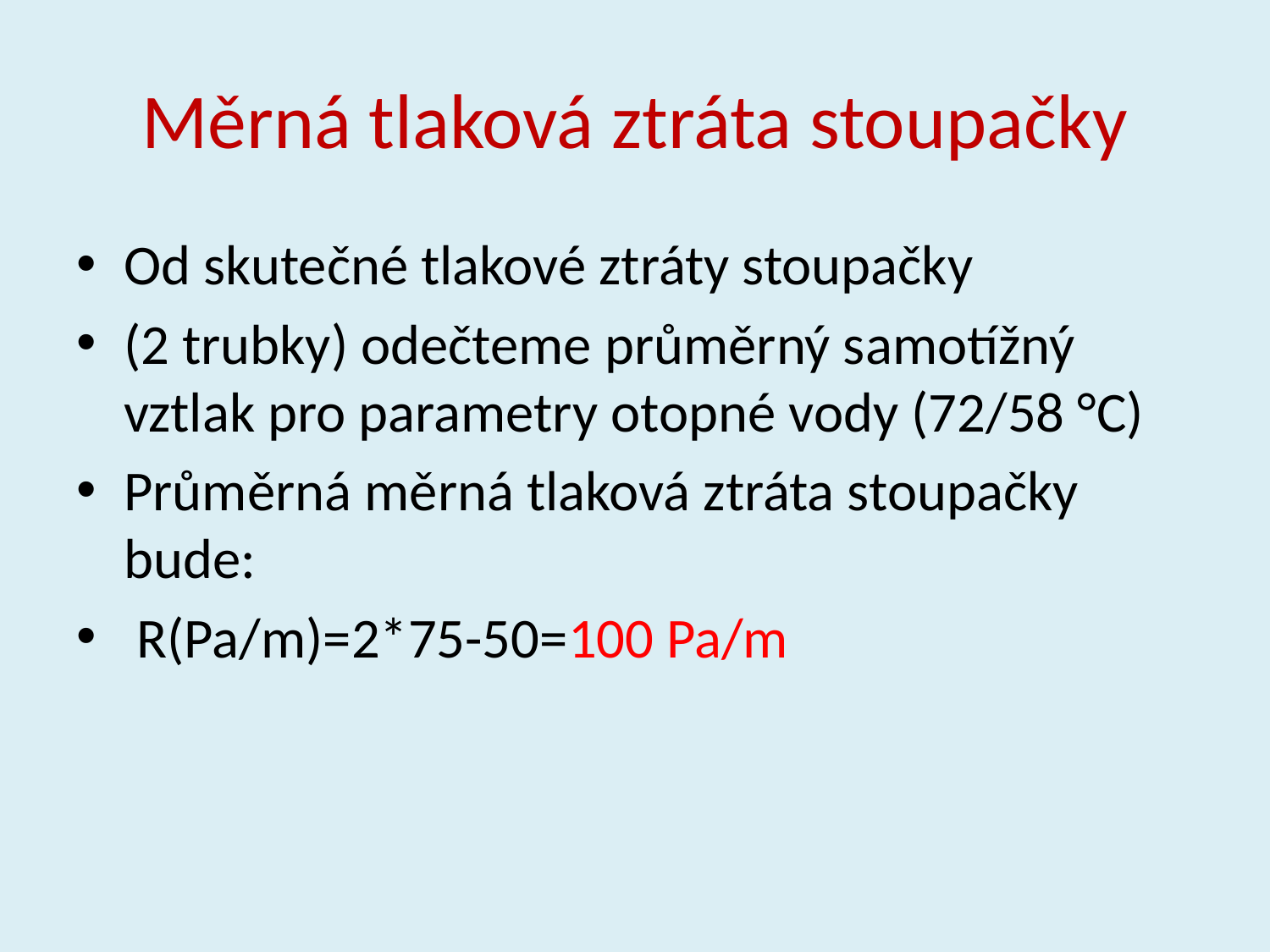

# Měrná tlaková ztráta stoupačky
Od skutečné tlakové ztráty stoupačky
(2 trubky) odečteme průměrný samotížný vztlak pro parametry otopné vody (72/58 °C)
Průměrná měrná tlaková ztráta stoupačky bude:
 R(Pa/m)=2*75-50=100 Pa/m